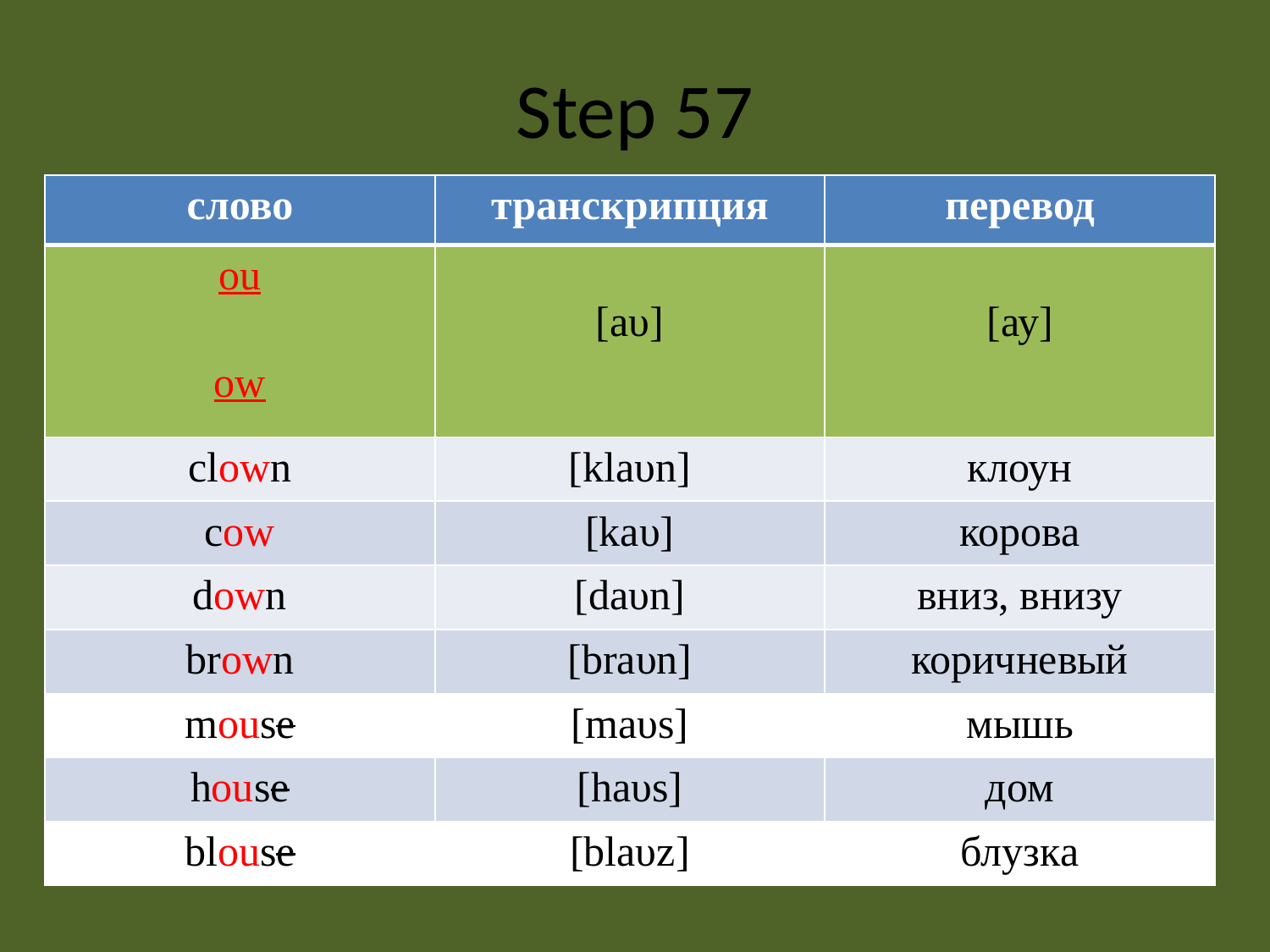

# Step 57
| слово | транскрипция | перевод |
| --- | --- | --- |
| ou ow | [aυ] | [ау] |
| clown | [klaυn] | клоун |
| cow | [kaυ] | корова |
| down | [daυn] | вниз, внизу |
| brown | [braυn] | коричневый |
| mouse | [maυs] | мышь |
| house | [haυs] | дом |
| blouse | [blaυz] | блузка |